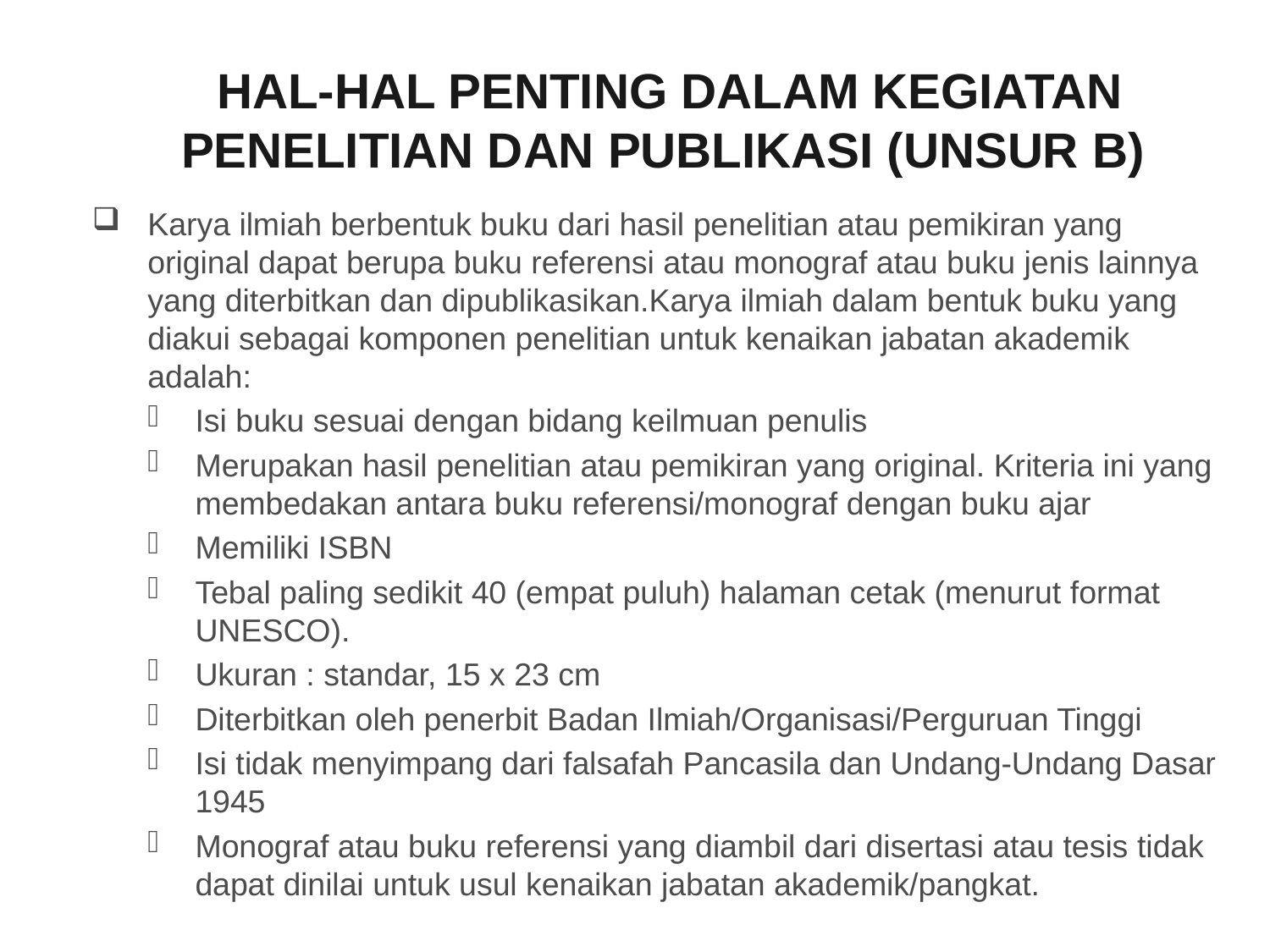

# HAL-HAL PENTING DALAM KEGIATAN PENELITIAN DAN PUBLIKASI (UNSUR B)
Karya ilmiah berbentuk buku dari hasil penelitian atau pemikiran yang original dapat berupa buku referensi atau monograf atau buku jenis lainnya yang diterbitkan dan dipublikasikan.Karya ilmiah dalam bentuk buku yang diakui sebagai komponen penelitian untuk kenaikan jabatan akademik adalah:
Isi buku sesuai dengan bidang keilmuan penulis
Merupakan hasil penelitian atau pemikiran yang original. Kriteria ini yang membedakan antara buku referensi/monograf dengan buku ajar
Memiliki ISBN
Tebal paling sedikit 40 (empat puluh) halaman cetak (menurut format UNESCO).
Ukuran : standar, 15 x 23 cm
Diterbitkan oleh penerbit Badan Ilmiah/Organisasi/Perguruan Tinggi
Isi tidak menyimpang dari falsafah Pancasila dan Undang-Undang Dasar 1945
Monograf atau buku referensi yang diambil dari disertasi atau tesis tidak dapat dinilai untuk usul kenaikan jabatan akademik/pangkat.